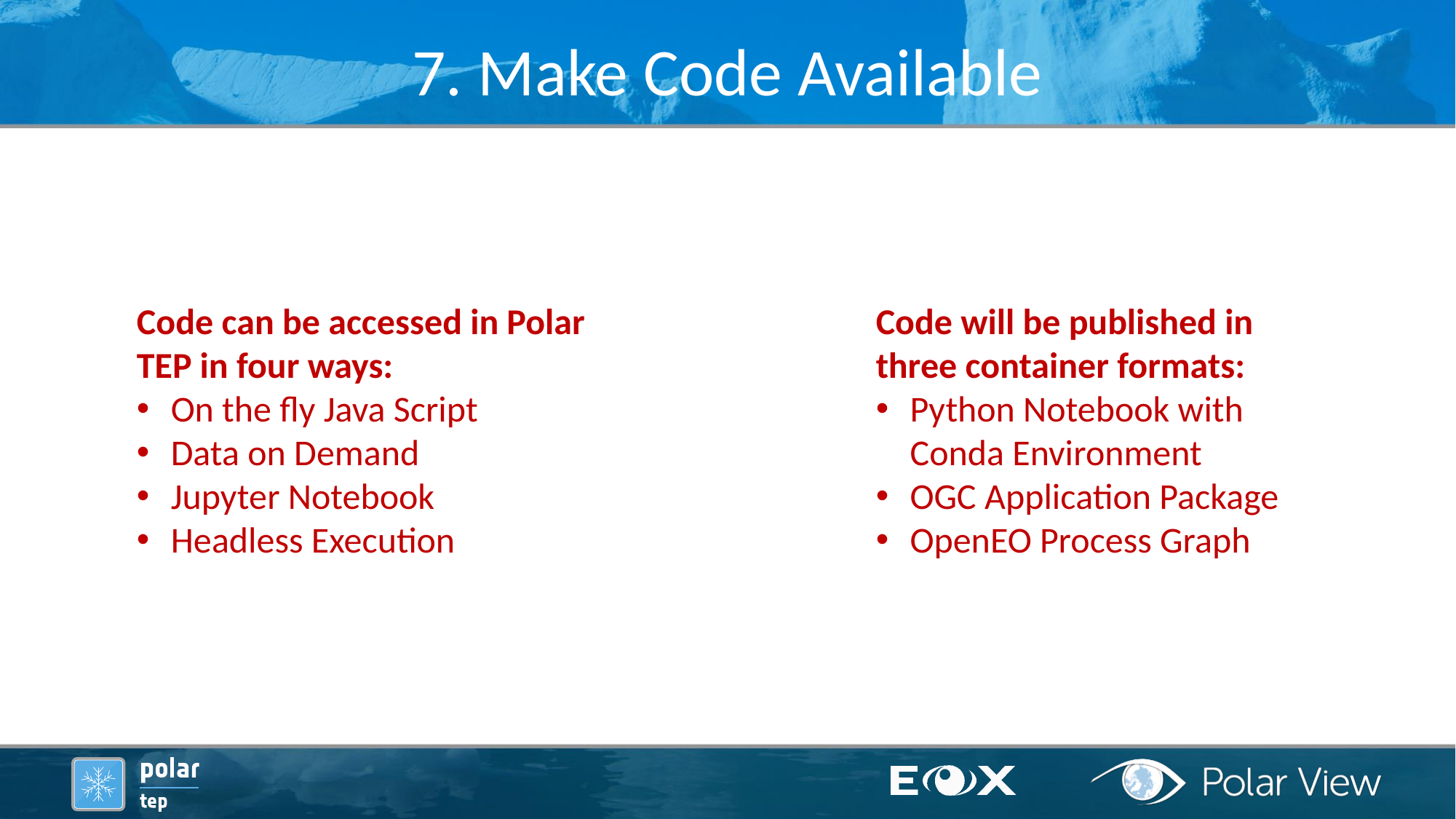

# 7. Make Code Available
Code can be accessed in Polar TEP in four ways:
On the fly Java Script
Data on Demand
Jupyter Notebook
Headless Execution
Code will be published in three container formats:
Python Notebook with Conda Environment
OGC Application Package
OpenEO Process Graph